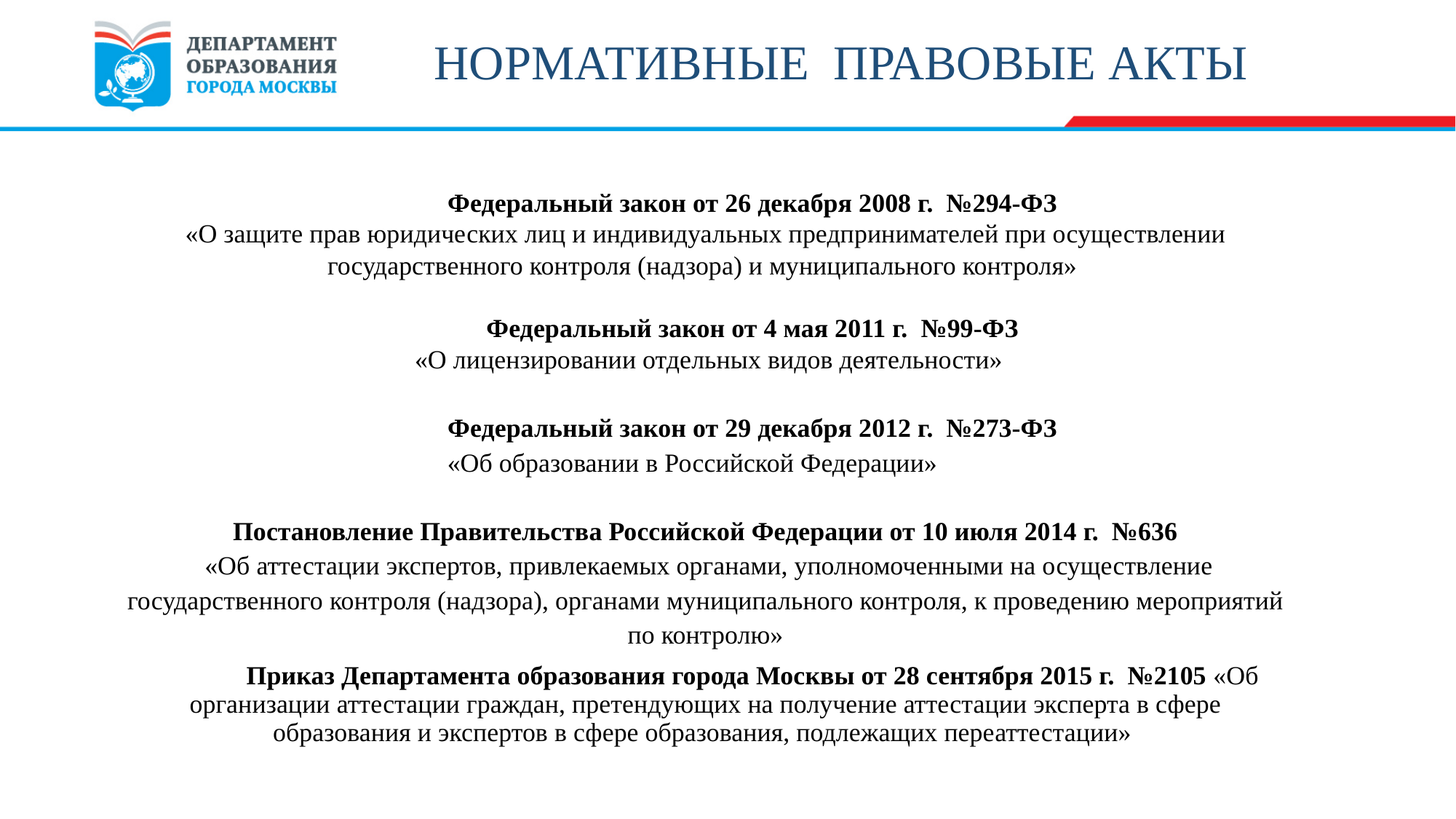

# НОРМАТИВНЫЕ  ПРАВОВЫЕ АКТЫ
	 Федеральный закон от 26 декабря 2008 г.  №294-ФЗ
«О защите прав юридических лиц и индивидуальных предпринимателей при осуществлении государственного контроля (надзора) и муниципального контроля»

	Федеральный закон от 4 мая 2011 г.  №99-ФЗ
 «О лицензировании отдельных видов деятельности»

	Федеральный закон от 29 декабря 2012 г.  №273-ФЗ
 «Об образовании в Российской Федерации»

Постановление Правительства Российской Федерации от 10 июля 2014 г.  №636
 «Об аттестации экспертов, привлекаемых органами, уполномоченными на осуществление государственного контроля (надзора), органами муниципального контроля, к проведению мероприятий по контролю»
	Приказ Департамента образования города Москвы от 28 сентября 2015 г.  №2105 «Об организации аттестации граждан, претендующих на получение аттестации эксперта в сфере образования и экспертов в сфере образования, подлежащих переаттестации»